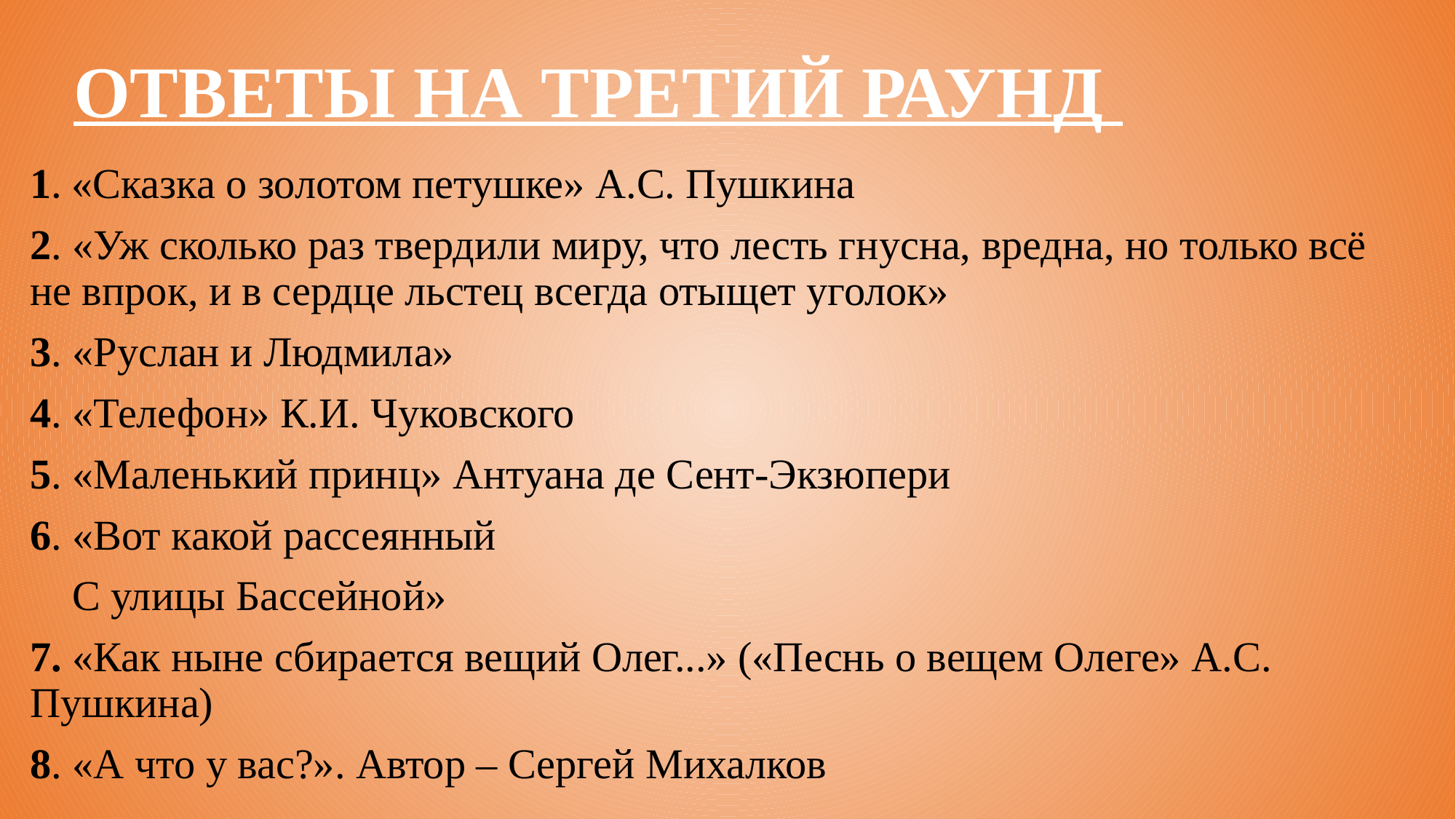

# ОТВЕТЫ НА ТРЕТИЙ РАУНД
1. «Сказка о золотом петушке» А.С. Пушкина
2. «Уж сколько раз твердили миру, что лесть гнусна, вредна, но только всё не впрок, и в сердце льстец всегда отыщет уголок»
3. «Руслан и Людмила»
4. «Телефон» К.И. Чуковского
5. «Маленький принц» Антуана де Сент-Экзюпери
6. «Вот какой рассеянный
    С улицы Бассейной»
7. «Как ныне сбирается вещий Олег...» («Песнь о вещем Олеге» А.С. Пушкина)
8. «А что у вас?». Автор – Сергей Михалков